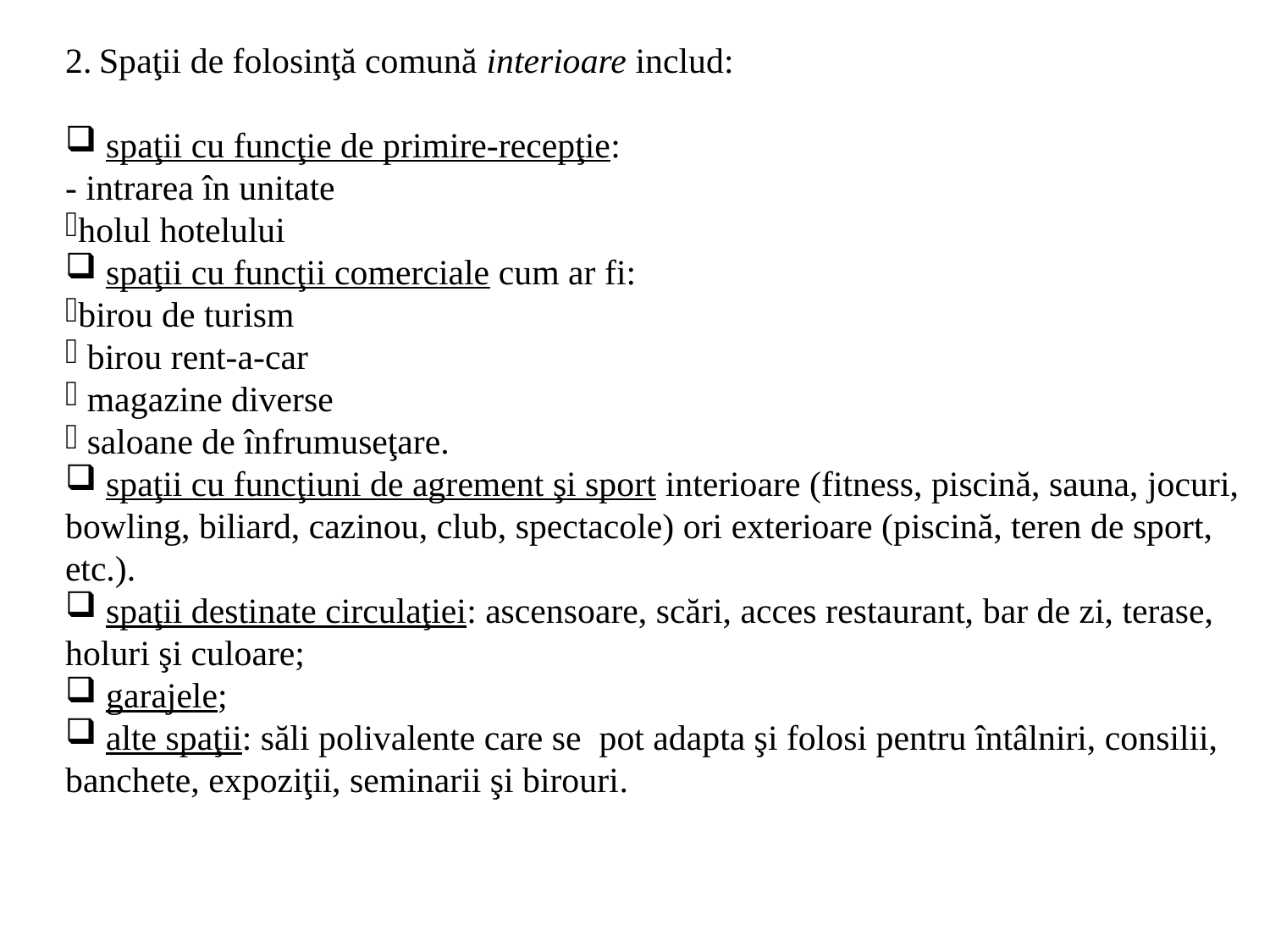

2. Spaţii de folosinţă comună interioare includ:

 spaţii cu funcţie de primire-recepţie:
- intrarea în unitate
holul hotelului
 spaţii cu funcţii comerciale cum ar fi:
birou de turism
 birou rent-a-car
 magazine diverse
 saloane de înfrumuseţare.
 spaţii cu funcţiuni de agrement şi sport interioare (fitness, piscină, sauna, jocuri, bowling, biliard, cazinou, club, spectacole) ori exterioare (piscină, teren de sport, etc.).
 spaţii destinate circulaţiei: ascensoare, scări, acces restaurant, bar de zi, terase, holuri şi culoare;
 garajele;
 alte spaţii: săli polivalente care se  pot adapta şi folosi pentru întâlniri, consilii, banchete, expoziţii, seminarii şi birouri.